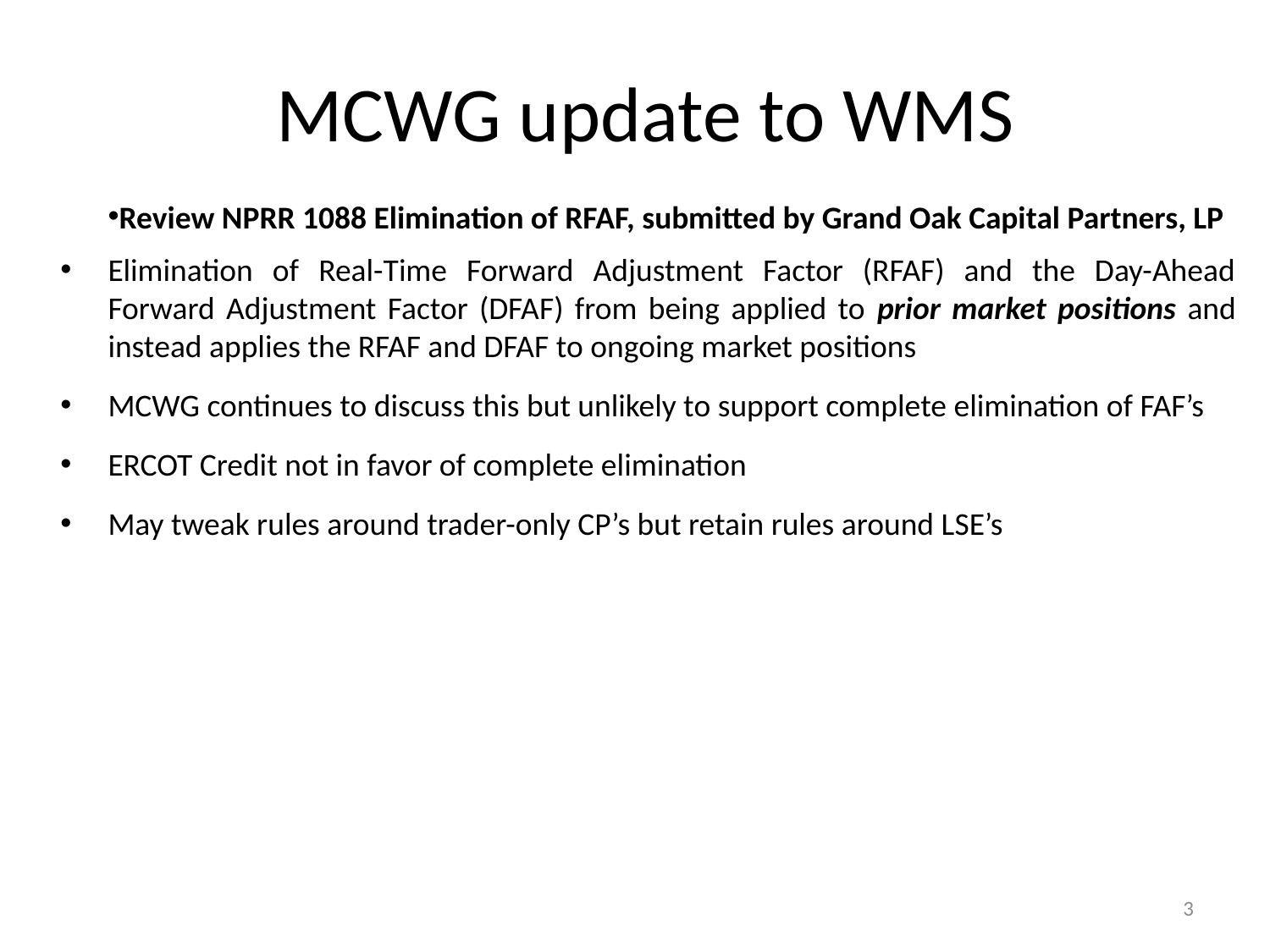

# MCWG update to WMS
Review NPRR 1088 Elimination of RFAF, submitted by Grand Oak Capital Partners, LP
Elimination of Real-Time Forward Adjustment Factor (RFAF) and the Day-Ahead Forward Adjustment Factor (DFAF) from being applied to prior market positions and instead applies the RFAF and DFAF to ongoing market positions
MCWG continues to discuss this but unlikely to support complete elimination of FAF’s
ERCOT Credit not in favor of complete elimination
May tweak rules around trader-only CP’s but retain rules around LSE’s

3